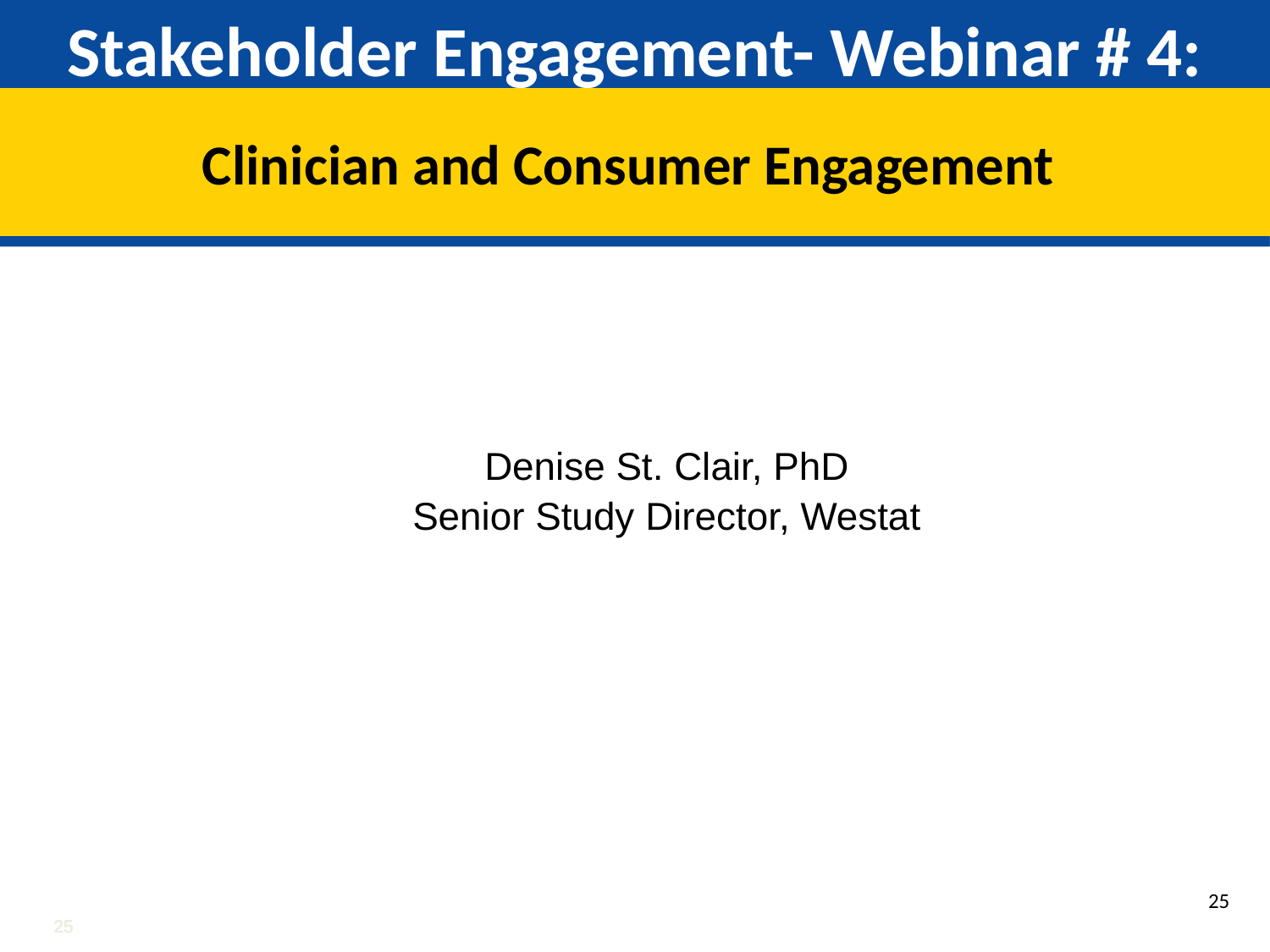

# Stakeholder Engagement- Webinar # 4:
Clinician and Consumer Engagement
Denise St. Clair, PhD
Senior Study Director, Westat
25
25
25
25
25
25